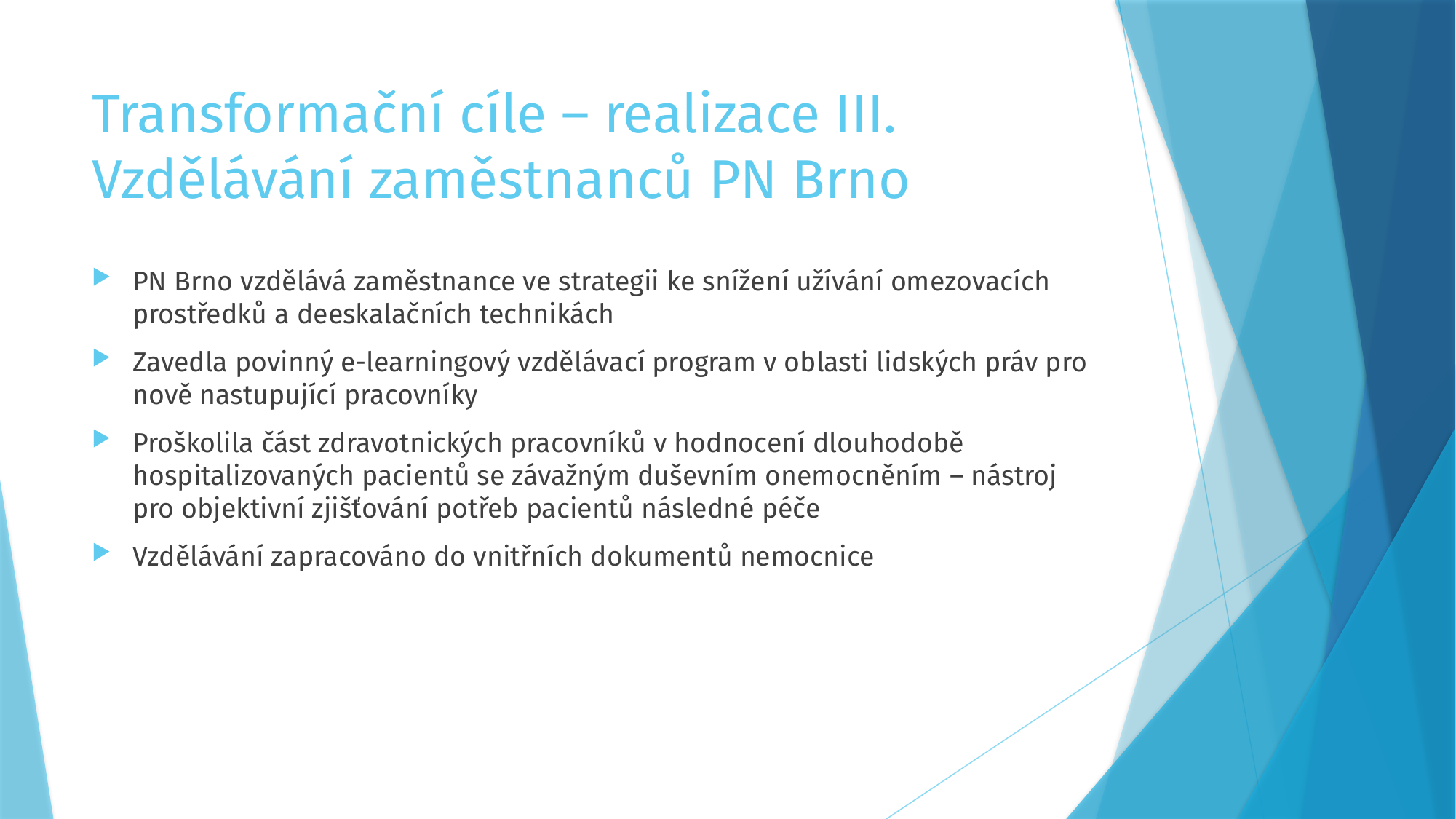

# Transformační cíle – realizace III. Vzdělávání zaměstnanců PN Brno
PN Brno vzdělává zaměstnance ve strategii ke snížení užívání omezovacích prostředků a deeskalačních technikách
Zavedla povinný e-learningový vzdělávací program v oblasti lidských práv pro nově nastupující pracovníky
Proškolila část zdravotnických pracovníků v hodnocení dlouhodobě hospitalizovaných pacientů se závažným duševním onemocněním – nástroj pro objektivní zjišťování potřeb pacientů následné péče
Vzdělávání zapracováno do vnitřních dokumentů nemocnice